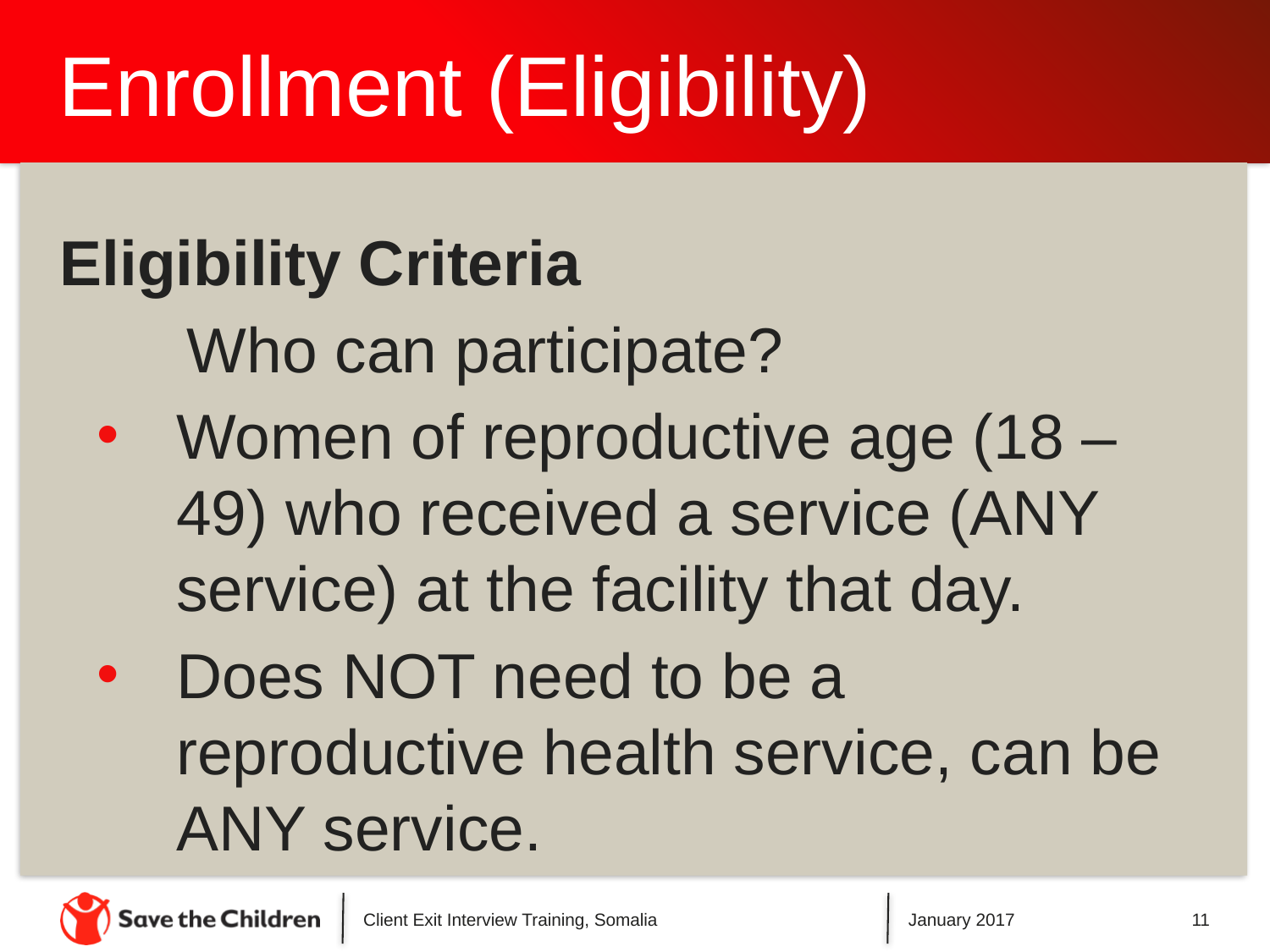

# Enrollment (Eligibility)
Eligibility Criteria
	Who can participate?
Women of reproductive age (18 – 49) who received a service (ANY service) at the facility that day.
Does NOT need to be a reproductive health service, can be ANY service.

Client Exit Interview Training, Somalia
January 2017
11